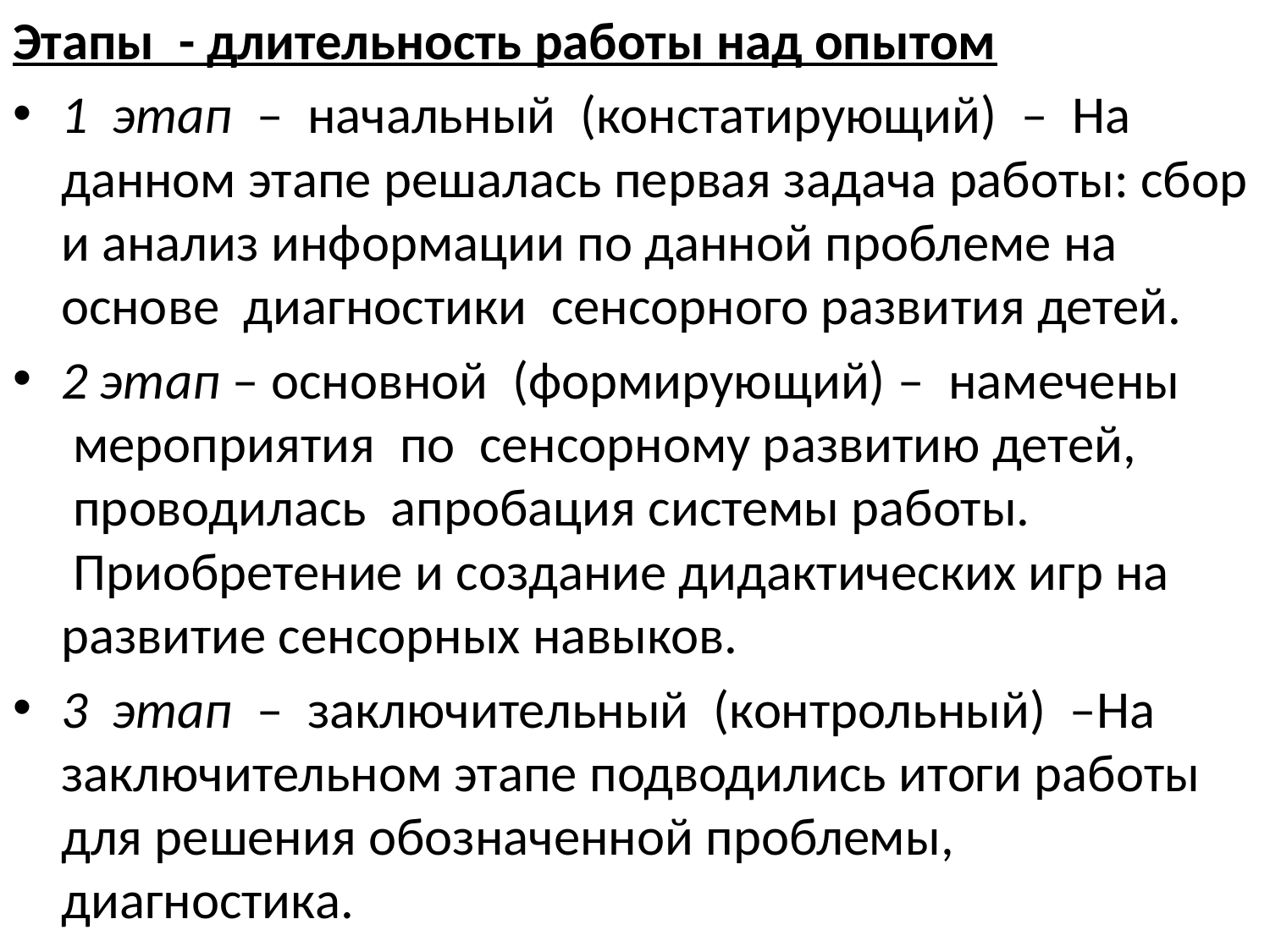

Этапы  - длительность работы над опытом
1  этап  –  начальный  (констатирующий)  –  На данном этапе решалась первая задача работы: сбор и анализ информации по данной проблеме на основе  диагностики  сенсорного развития детей.
2 этап – основной  (формирующий) –  намечены  мероприятия  по  сенсорному развитию детей,  проводилась  апробация системы работы.  Приобретение и создание дидактических игр на развитие сенсорных навыков.
3  этап  –  заключительный  (контрольный)  –На заключительном этапе подводились итоги работы для решения обозначенной проблемы, диагностика.